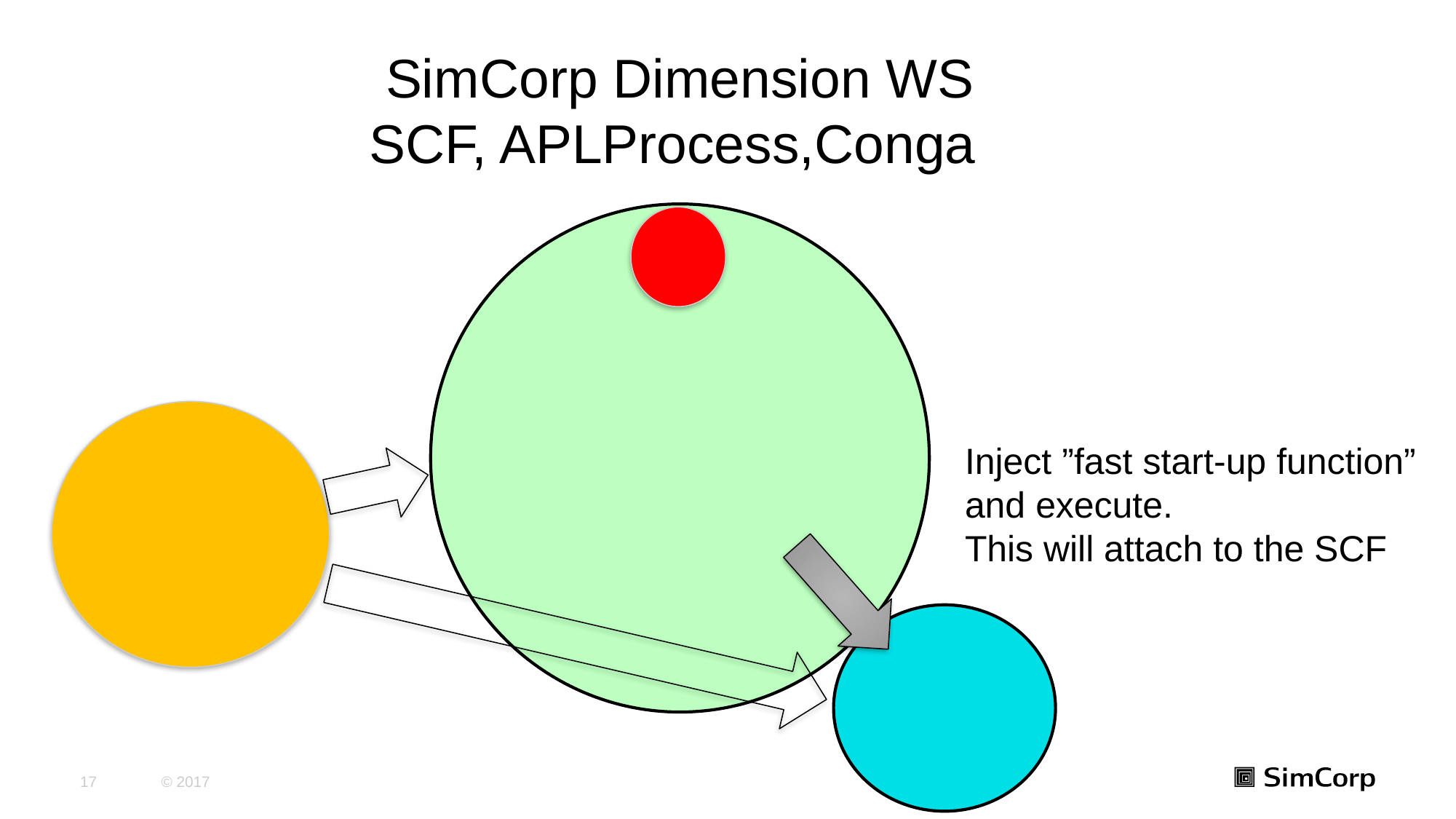

SimCorp Dimension WS
SCF, APLProcess,Conga

Inject ”fast start-up function” and execute.
This will attach to the SCF

17